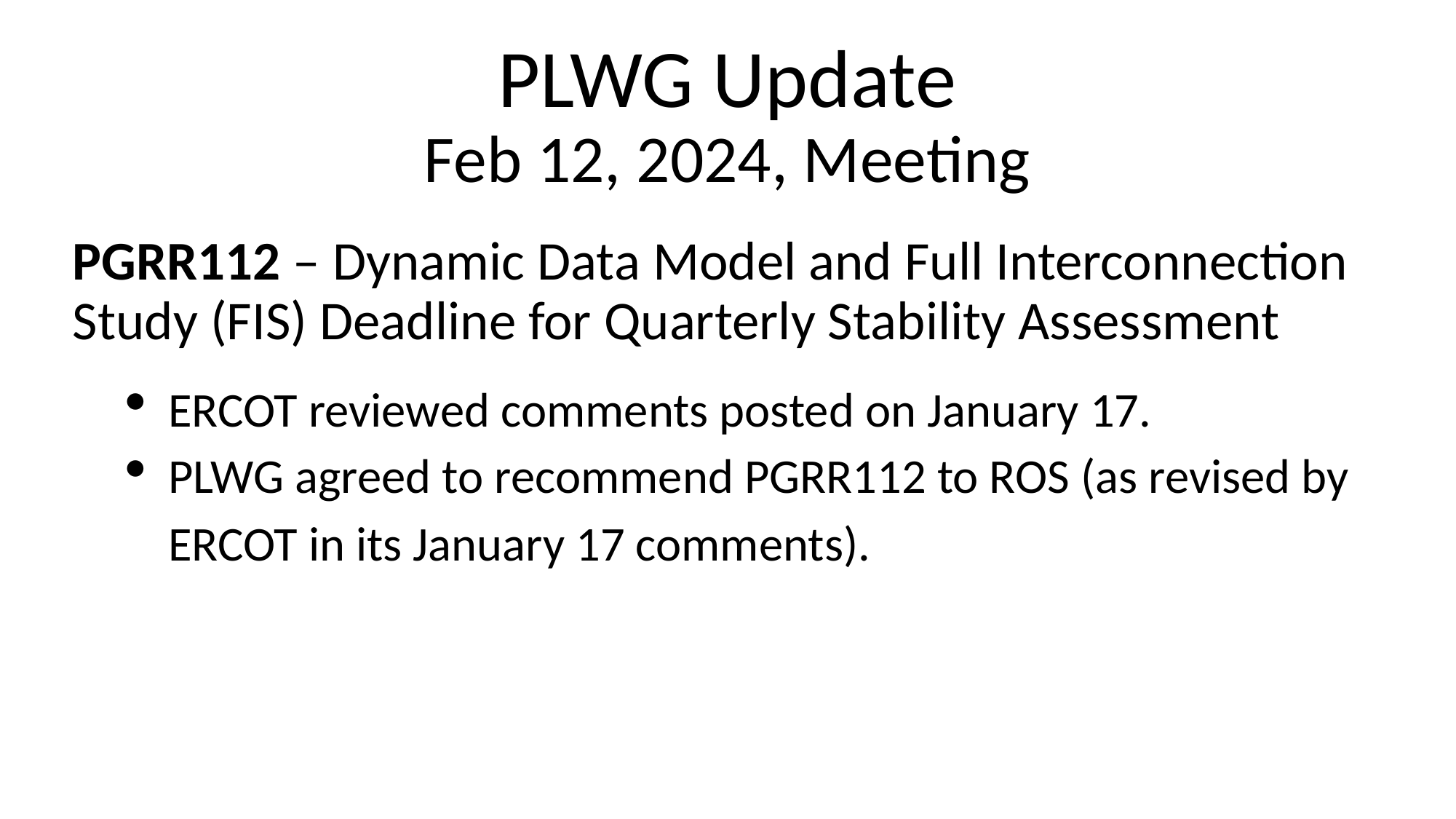

# PLWG Update Feb 12, 2024, Meeting
PGRR112 – Dynamic Data Model and Full Interconnection Study (FIS) Deadline for Quarterly Stability Assessment
ERCOT reviewed comments posted on January 17.
PLWG agreed to recommend PGRR112 to ROS (as revised by ERCOT in its January 17 comments).